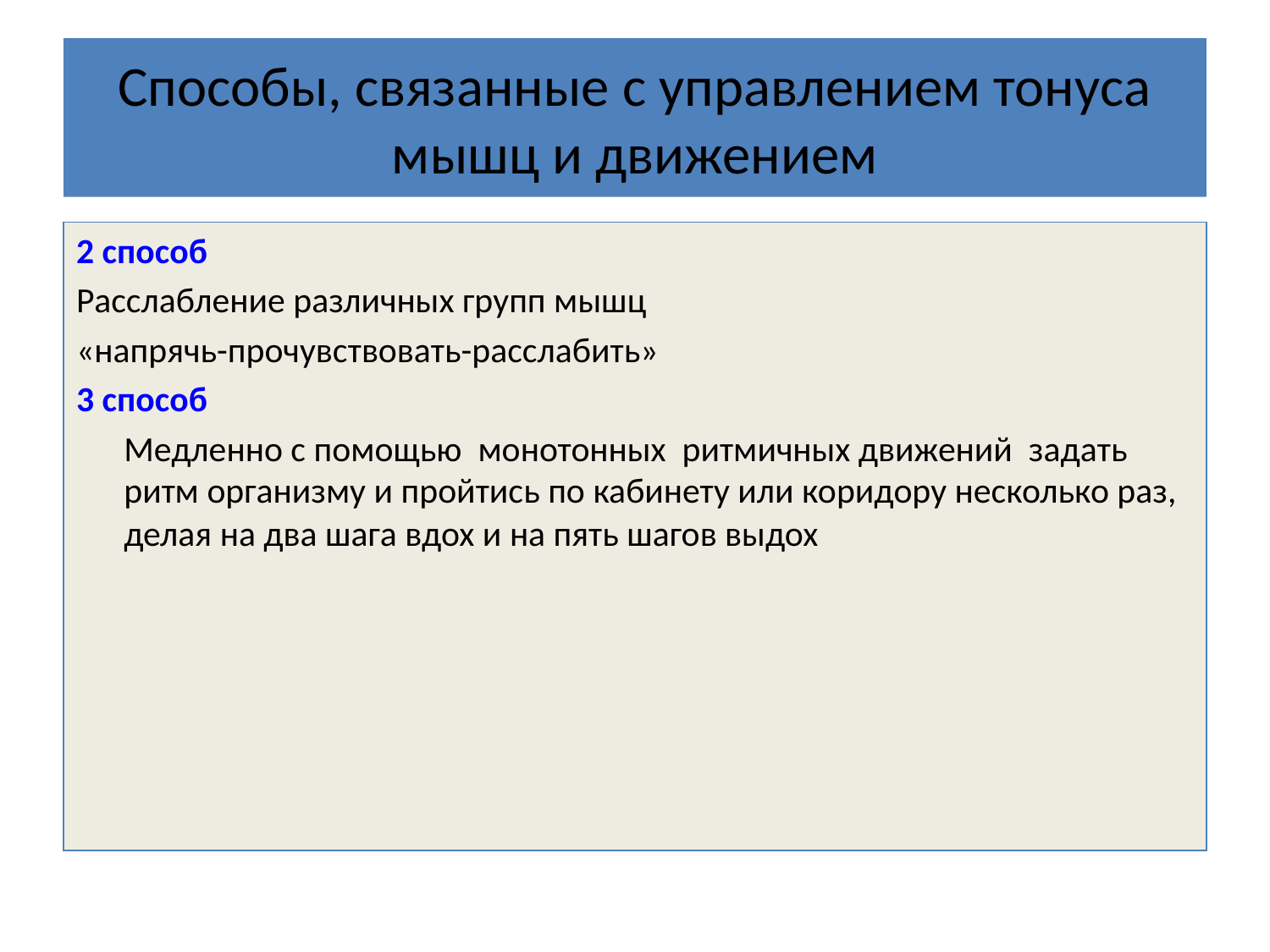

# Способы, связанные с управлением тонуса мышц и движением
1 способ
Сядьте удобно
Дышите глубоко и медленно
Пройдитесь внутренним взором по всему телу, от макушки до кончиков пальцев ног и найдите места наибольшего напряжения
Напрягите еще больше места зажимов при вдохе;
Прочувствуйте это напряжение;
Резко сбросьте напряжение  при выдохе

2 способ
Расслабление различных групп мышц
«напрячь-прочувствовать-расслабить»
3 способ
	Медленно с помощью  монотонных  ритмичных движений  задать ритм организму и пройтись по кабинету или коридору несколько раз, делая на два шага вдох и на пять шагов выдох